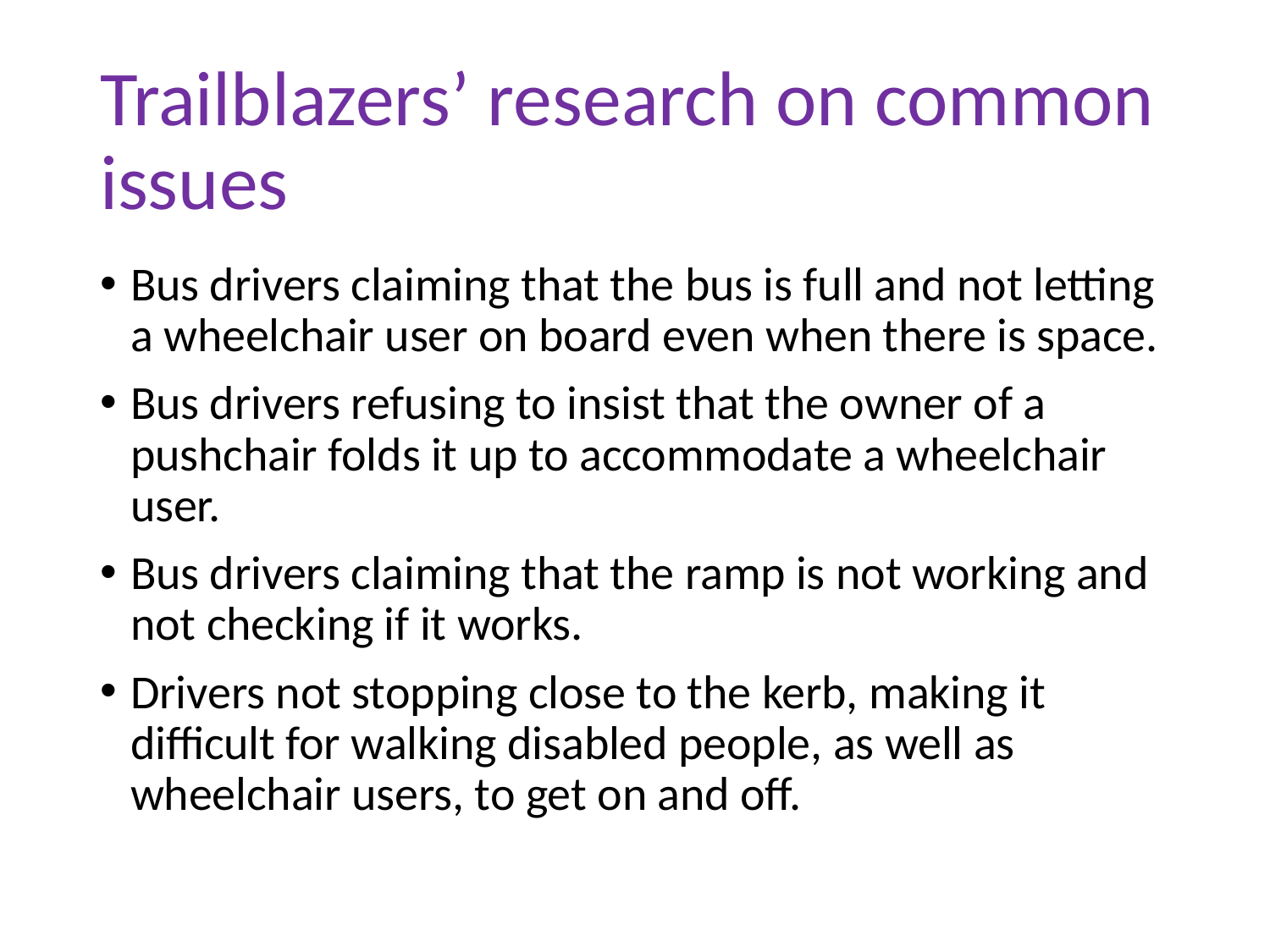

# Trailblazers’ research on common issues
Bus drivers claiming that the bus is full and not letting a wheelchair user on board even when there is space.
Bus drivers refusing to insist that the owner of a pushchair folds it up to accommodate a wheelchair user.
Bus drivers claiming that the ramp is not working and not checking if it works.
Drivers not stopping close to the kerb, making it difficult for walking disabled people, as well as wheelchair users, to get on and off.